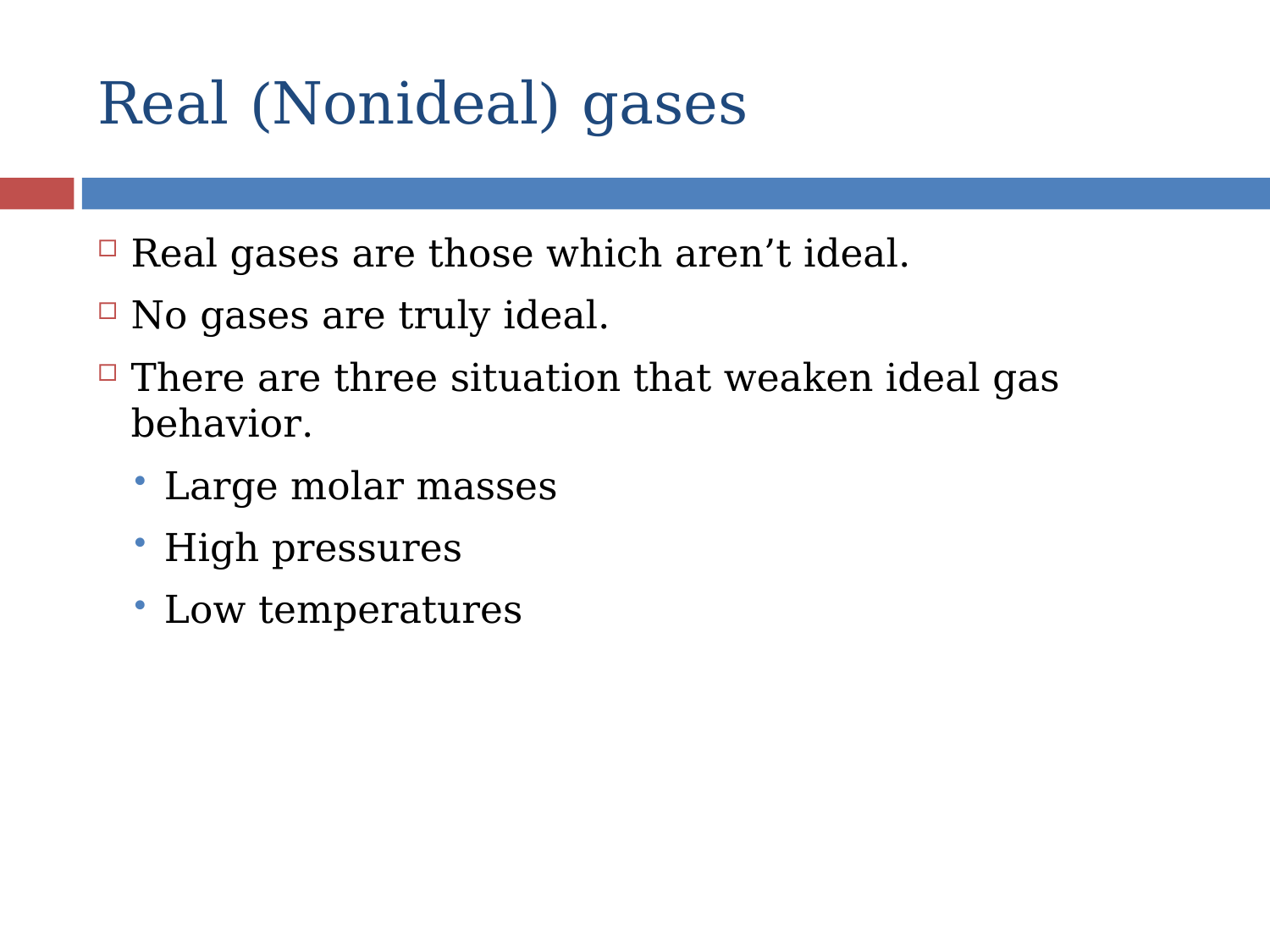

# Real (Nonideal) gases
Real gases are those which aren’t ideal.
No gases are truly ideal.
There are three situation that weaken ideal gas behavior.
Large molar masses
High pressures
Low temperatures